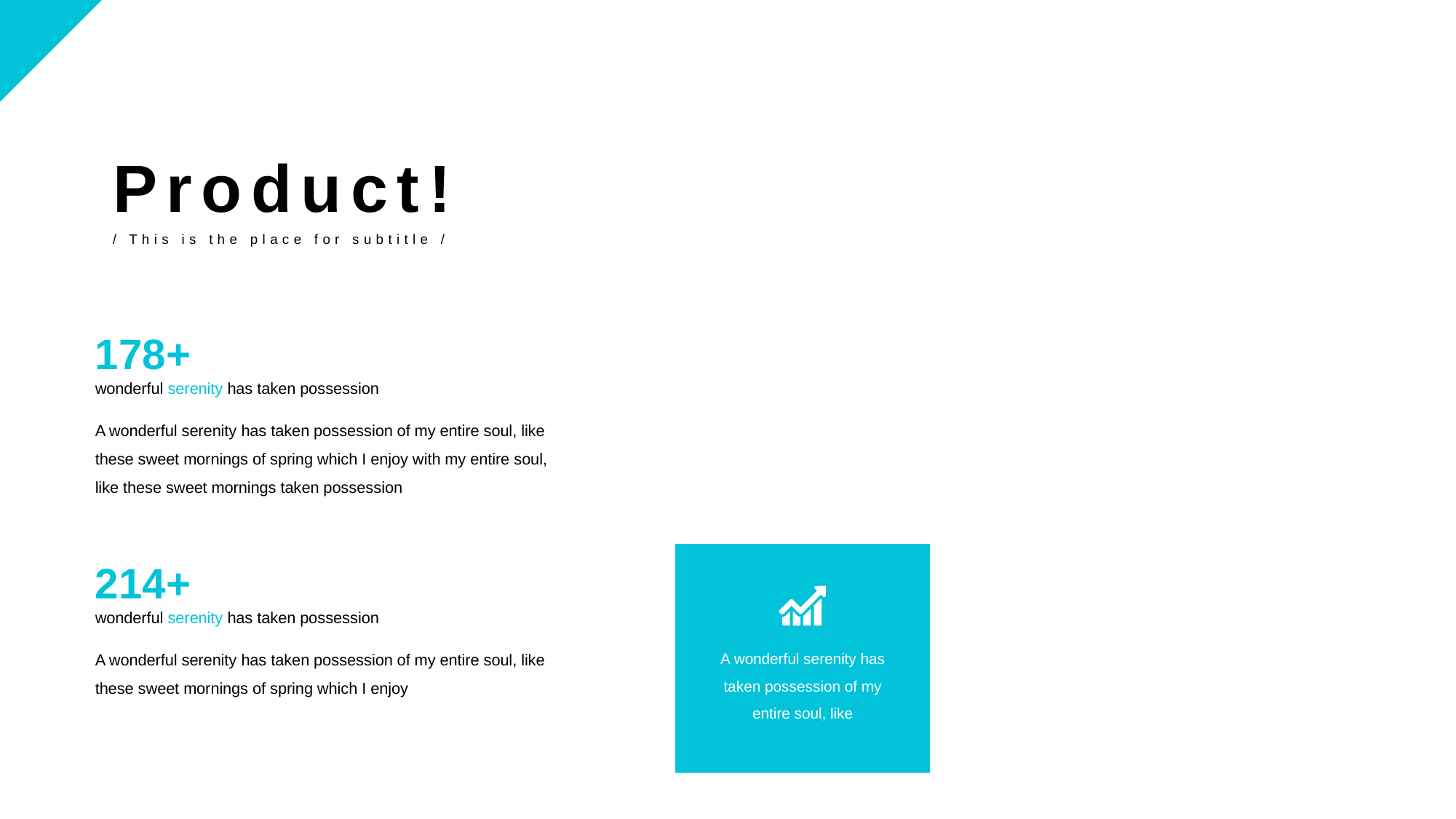

Product!
/ This is the place for subtitle /
178+
wonderful serenity has taken possession
A wonderful serenity has taken possession of my entire soul, like these sweet mornings of spring which I enjoy with my entire soul, like these sweet mornings taken possession

214+
wonderful serenity has taken possession

A wonderful serenity has taken possession of my entire soul, like these sweet mornings of spring which I enjoy
A wonderful serenity has taken possession of my entire soul, like